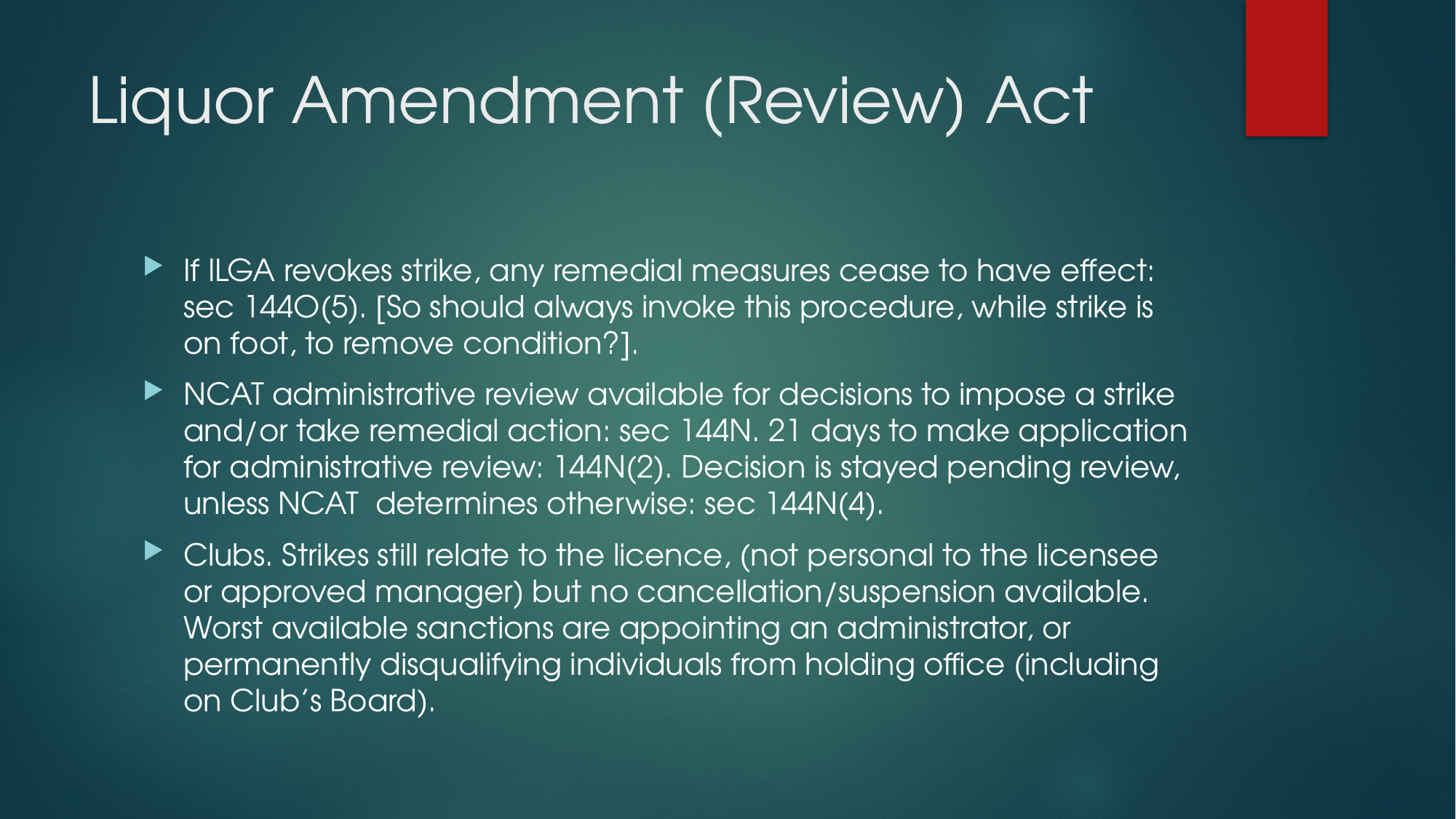

# Liquor Amendment (Review) Act
If ILGA revokes strike, any remedial measures cease to have effect: sec 144O(5). [So should always invoke this procedure, while strike is on foot, to remove condition?].
NCAT administrative review available for decisions to impose a strike and/or take remedial action: sec 144N. 21 days to make application for administrative review: 144N(2). Decision is stayed pending review, unless NCAT  determines otherwise: sec 144N(4).
Clubs. Strikes still relate to the licence, (not personal to the licensee or approved manager) but no cancellation/suspension available. Worst available sanctions are appointing an administrator, or permanently disqualifying individuals from holding office (including on Club’s Board).